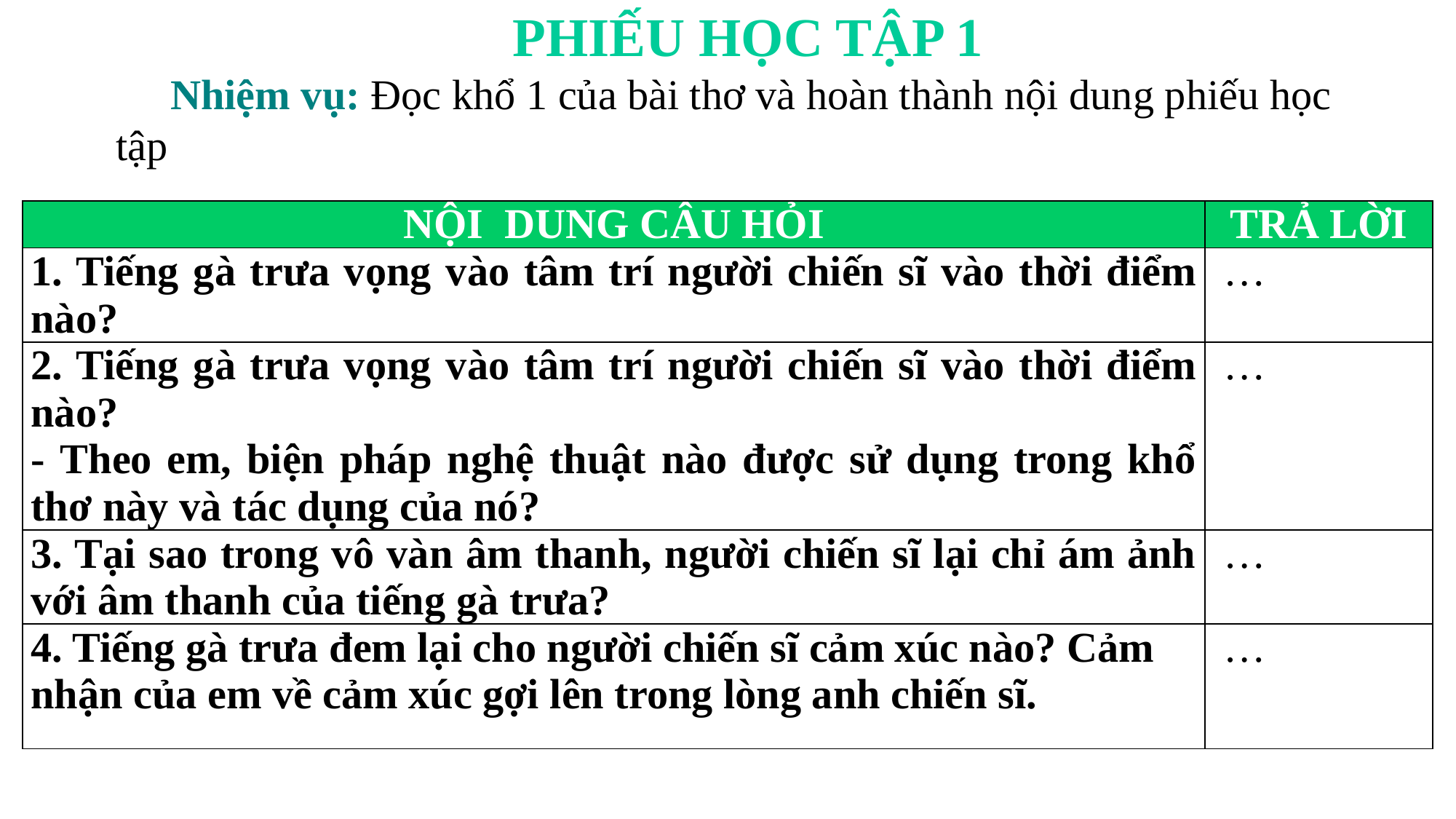

PHIẾU HỌC TẬP 1
Nhiệm vụ: Đọc khổ 1 của bài thơ và hoàn thành nội dung phiếu học tập
| NỘI DUNG CÂU HỎI | TRẢ LỜI |
| --- | --- |
| 1. Tiếng gà trưa vọng vào tâm trí người chiến sĩ vào thời điểm nào? | … |
| 2. Tiếng gà trưa vọng vào tâm trí người chiến sĩ vào thời điểm nào? - Theo em, biện pháp nghệ thuật nào được sử dụng trong khổ thơ này và tác dụng của nó? | … |
| 3. Tại sao trong vô vàn âm thanh, người chiến sĩ lại chỉ ám ảnh với âm thanh của tiếng gà trưa? | … |
| 4. Tiếng gà trưa đem lại cho người chiến sĩ cảm xúc nào? Cảm nhận của em về cảm xúc gợi lên trong lòng anh chiến sĩ. | … |